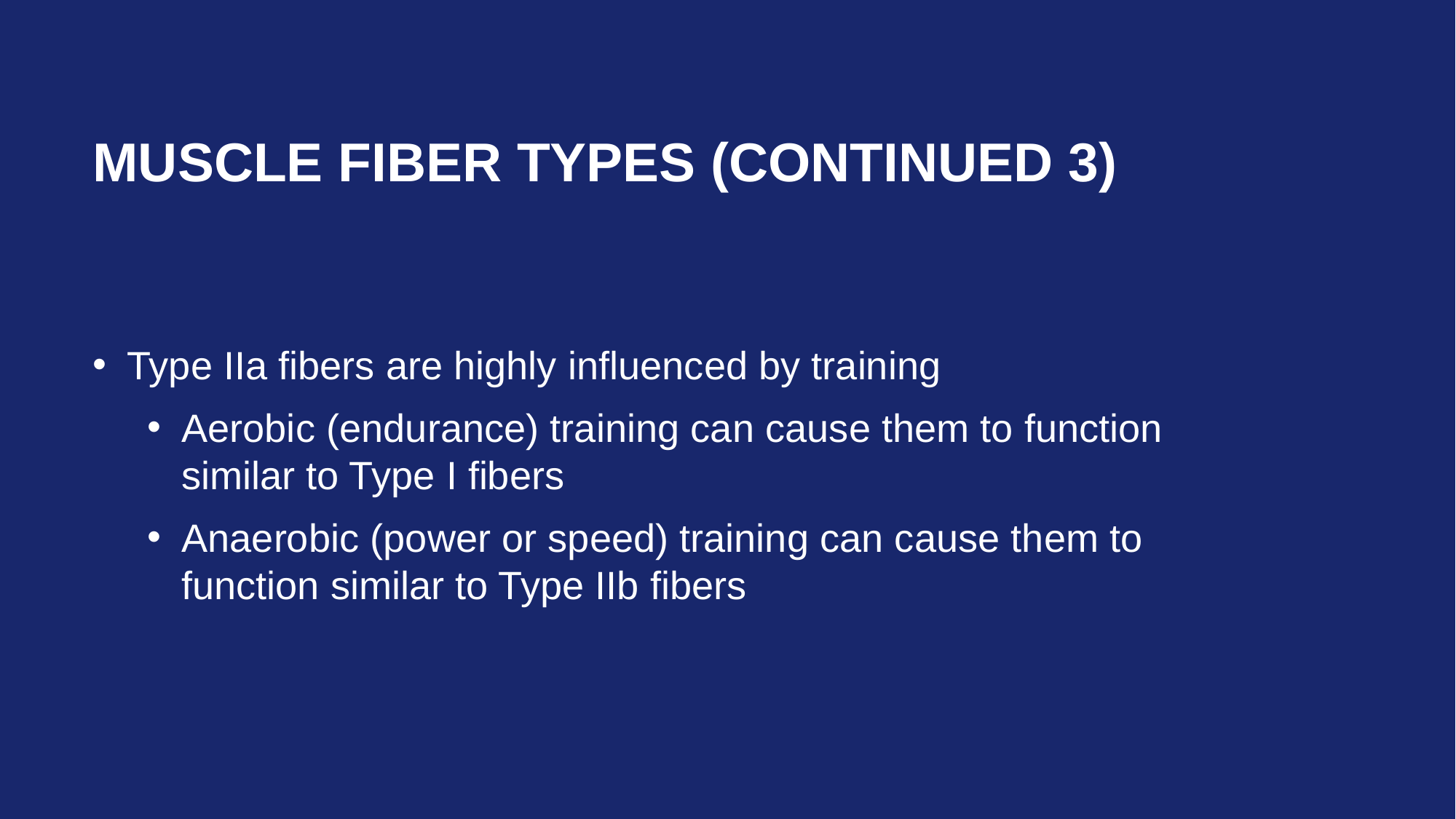

# Muscle Fiber Types (continued 3)
Type IIa fibers are highly influenced by training
Aerobic (endurance) training can cause them to function similar to Type I fibers
Anaerobic (power or speed) training can cause them to function similar to Type IIb fibers